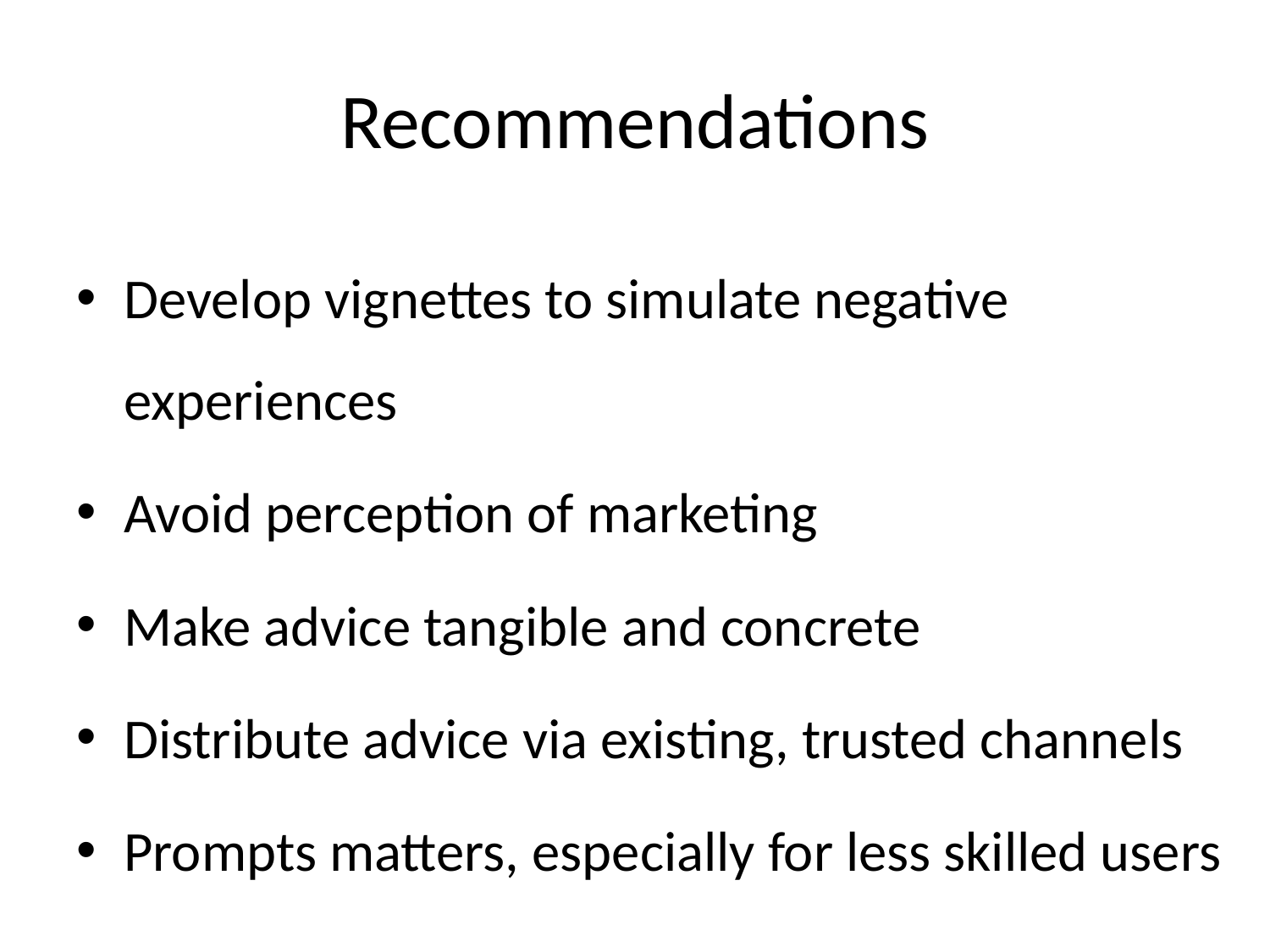

# Recommendations
Develop vignettes to simulate negative experiences
Avoid perception of marketing
Make advice tangible and concrete
Distribute advice via existing, trusted channels
Prompts matters, especially for less skilled users